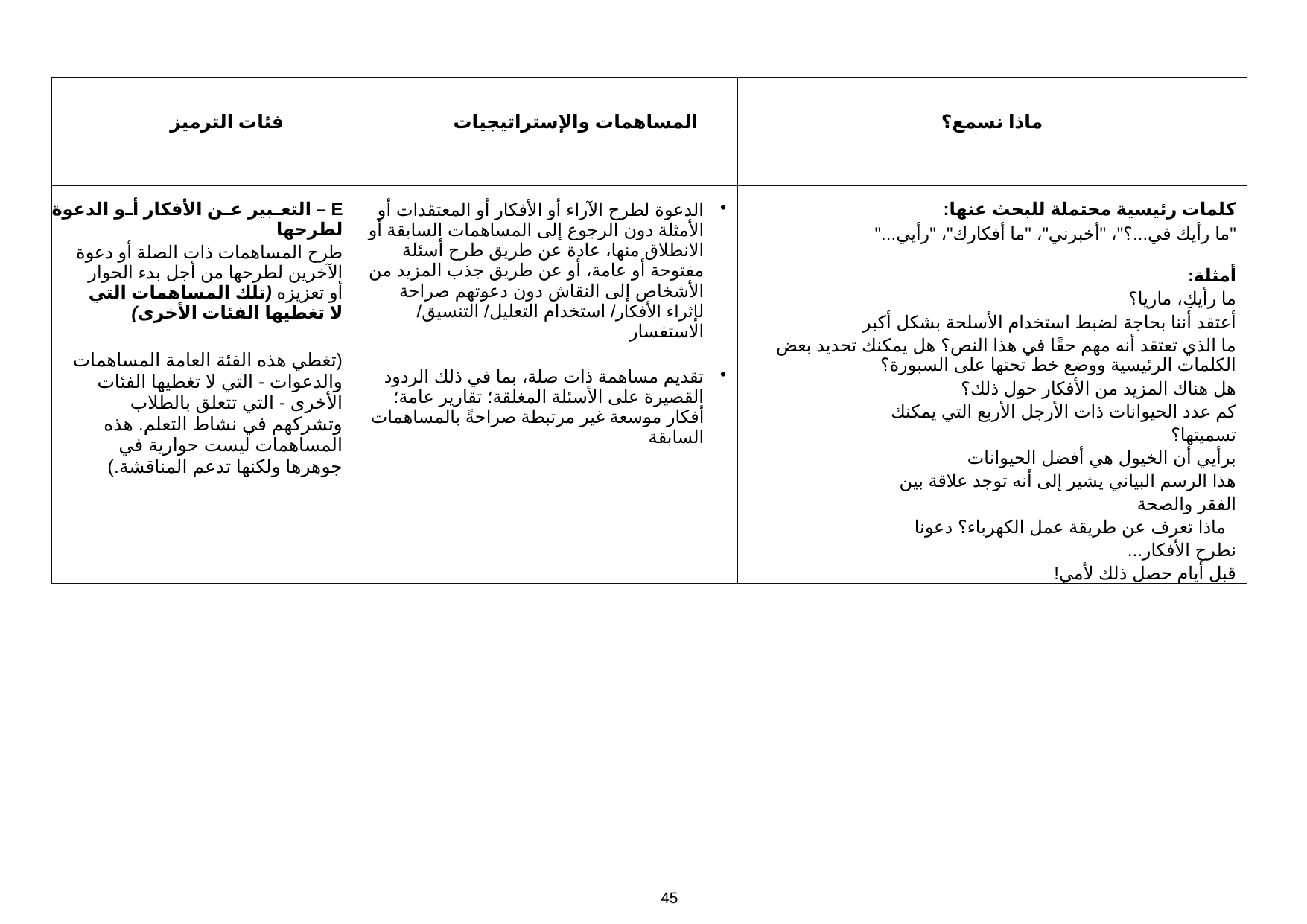

| فئات الترميز | المساهمات والإستراتيجيات | ماذا نسمع؟ |
| --- | --- | --- |
| E – التعبير عن الأفكار أو الدعوة لطرحها طرح المساهمات ذات الصلة أو دعوة الآخرين لطرحها من أجل بدء الحوار أو تعزيزه (تلك المساهمات التي لا تغطيها الفئات الأخرى) (تغطي هذه الفئة العامة المساهمات والدعوات - التي لا تغطيها الفئات الأخرى - التي تتعلق بالطلاب وتشركهم في نشاط التعلم. هذه المساهمات ليست حوارية في جوهرها ولكنها تدعم المناقشة.) | الدعوة لطرح الآراء أو الأفكار أو المعتقدات أو الأمثلة دون الرجوع إلى المساهمات السابقة أو الانطلاق منها، عادة عن طريق طرح أسئلة مفتوحة أو عامة، أو عن طريق جذب المزيد من الأشخاص إلى النقاش دون دعوتهم صراحة لإثراء الأفكار/ استخدام التعليل/ التنسيق/ الاستفسار تقديم مساهمة ذات صلة، بما في ذلك الردود القصيرة على الأسئلة المغلقة؛ تقارير عامة؛ أفكار موسعة غير مرتبطة صراحةً بالمساهمات السابقة | كلمات رئيسية محتملة للبحث عنها: "ما رأيك في...؟"، "أخبرني"، "ما أفكارك"، "رأيي..." أمثلة: ما رأيكِ، ماريا؟ أعتقد أننا بحاجة لضبط استخدام الأسلحة بشكل أكبر ما الذي تعتقد أنه مهم حقًا في هذا النص؟ هل يمكنك تحديد بعض الكلمات الرئيسية ووضع خط تحتها على السبورة؟ هل هناك المزيد من الأفكار حول ذلك؟ كم عدد الحيوانات ذات الأرجل الأربع التي يمكنك تسميتها؟ برأيي أن الخيول هي أفضل الحيوانات هذا الرسم البياني يشير إلى أنه توجد علاقة بين الفقر والصحة ماذا تعرف عن طريقة عمل الكهرباء؟ دعونا نطرح الأفكار... قبل أيام حصل ذلك لأمي! |
45